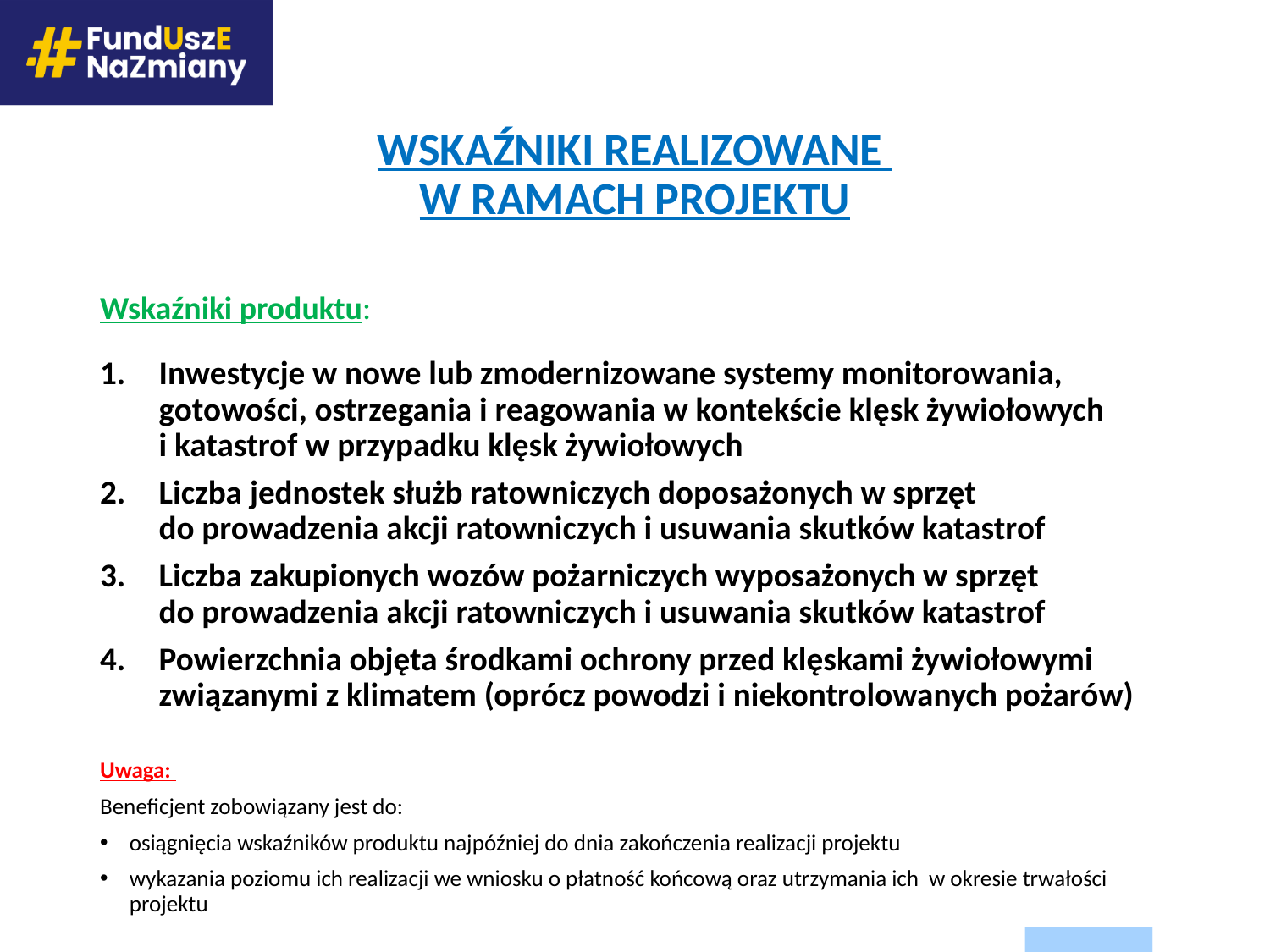

# WSKAŹNIKI REALIZOWANE W RAMACH PROJEKTU
Wskaźniki produktu:

Inwestycje w nowe lub zmodernizowane systemy monitorowania, gotowości, ostrzegania i reagowania w kontekście klęsk żywiołowych
i katastrof w przypadku klęsk żywiołowych
Liczba jednostek służb ratowniczych doposażonych w sprzęt
do prowadzenia akcji ratowniczych i usuwania skutków katastrof
Liczba zakupionych wozów pożarniczych wyposażonych w sprzęt
do prowadzenia akcji ratowniczych i usuwania skutków katastrof
Powierzchnia objęta środkami ochrony przed klęskami żywiołowymi związanymi z klimatem (oprócz powodzi i niekontrolowanych pożarów)

Uwaga:
Beneficjent zobowiązany jest do:
osiągnięcia wskaźników produktu najpóźniej do dnia zakończenia realizacji projektu
wykazania poziomu ich realizacji we wniosku o płatność końcową oraz utrzymania ich  w okresie trwałości projektu